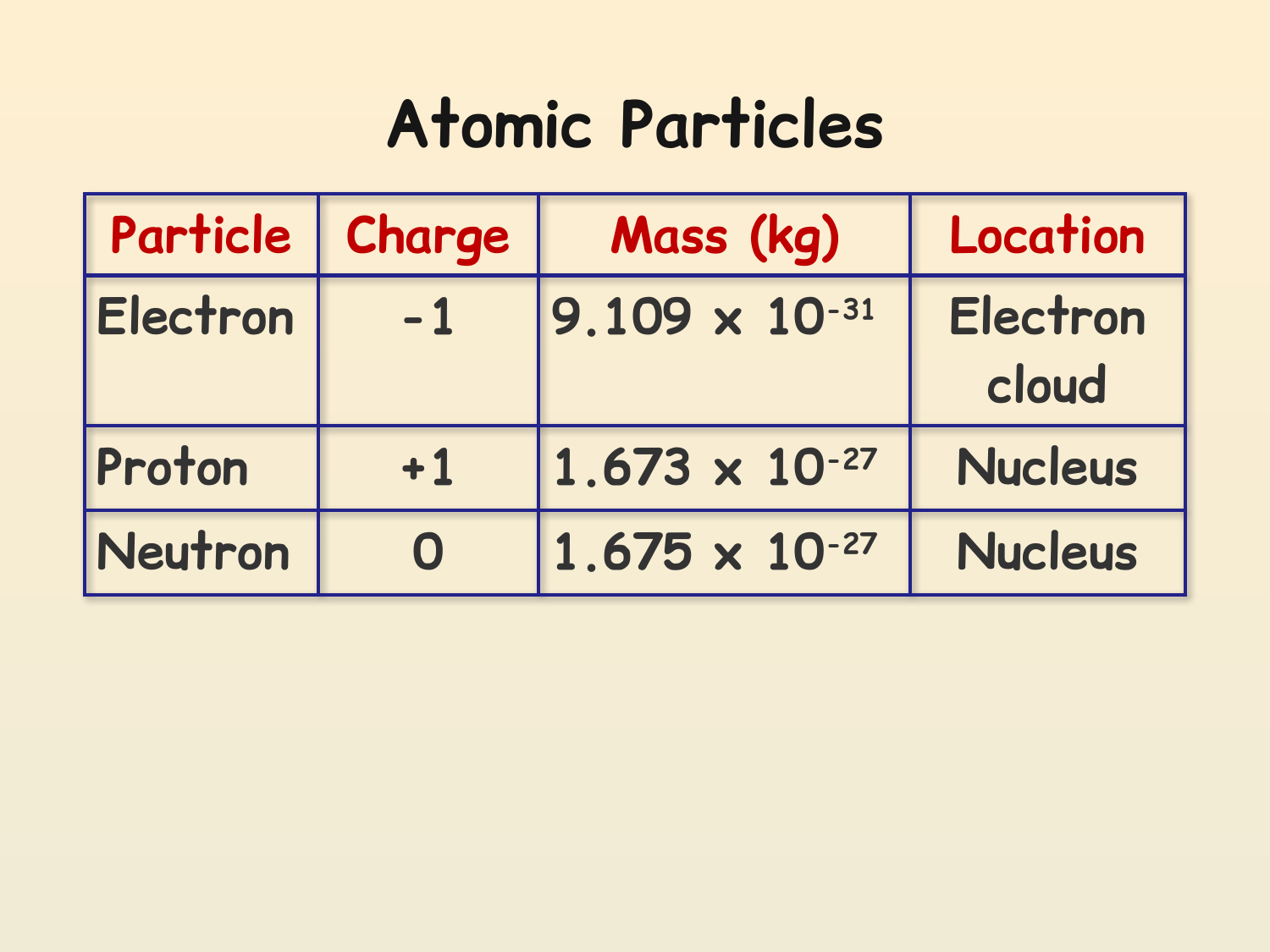

# Atomic Particles
| Particle | Charge | Mass (kg) | Location |
| --- | --- | --- | --- |
| Electron | -1 | 9.109 x 10-31 | Electron cloud |
| Proton | +1 | 1.673 x 10-27 | Nucleus |
| Neutron | 0 | 1.675 x 10-27 | Nucleus |